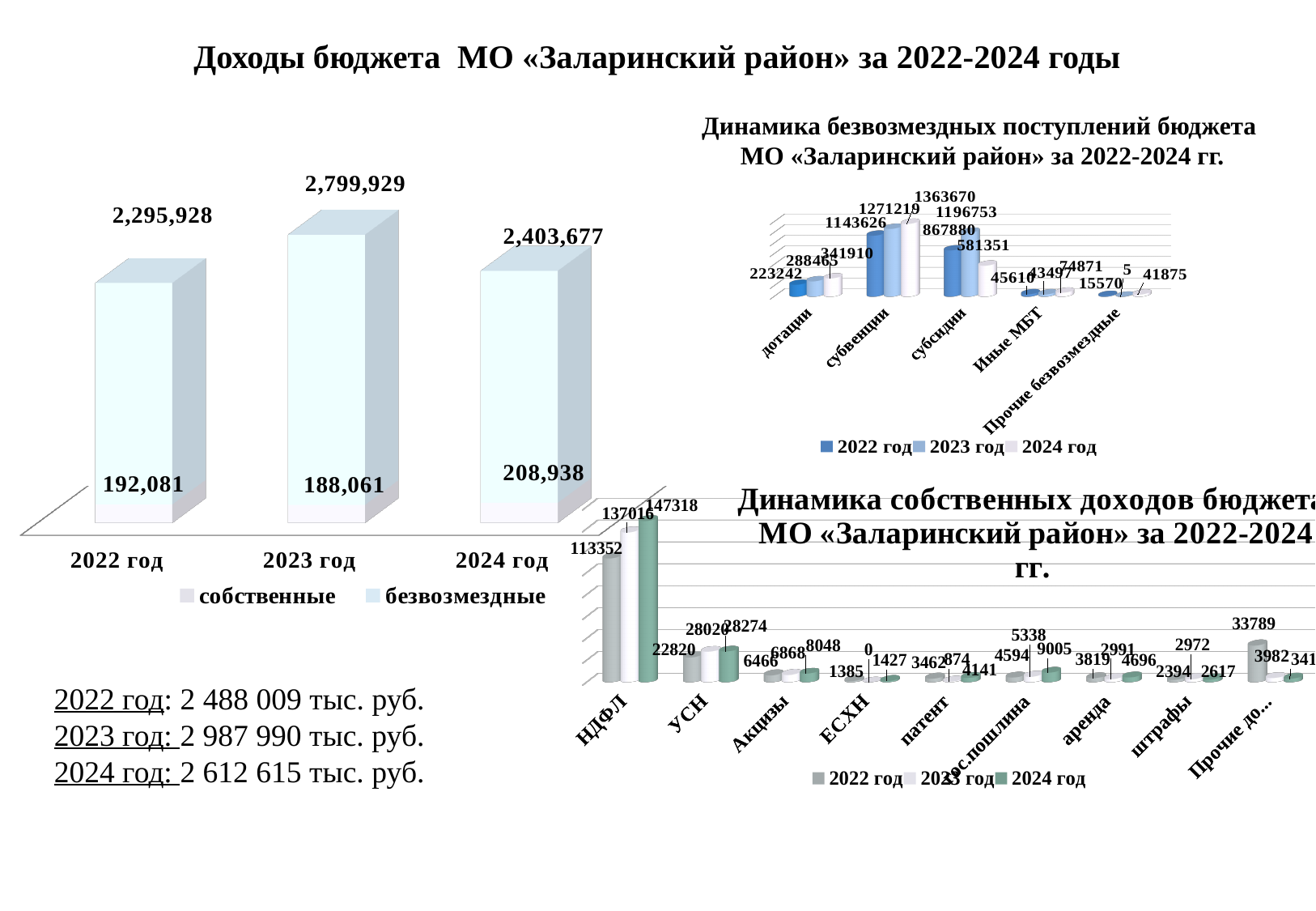

# Доходы бюджета  МО «Заларинский район» за 2022-2024 годы
Динамика безвозмездных поступлений бюджета
МО «Заларинский район» за 2022-2024 гг.

[unsupported chart]

[unsupported chart]

[unsupported chart]

2022 год: 2 488 009 тыс. руб.
2023 год: 2 987 990 тыс. руб.
2024 год: 2 612 615 тыс. руб.